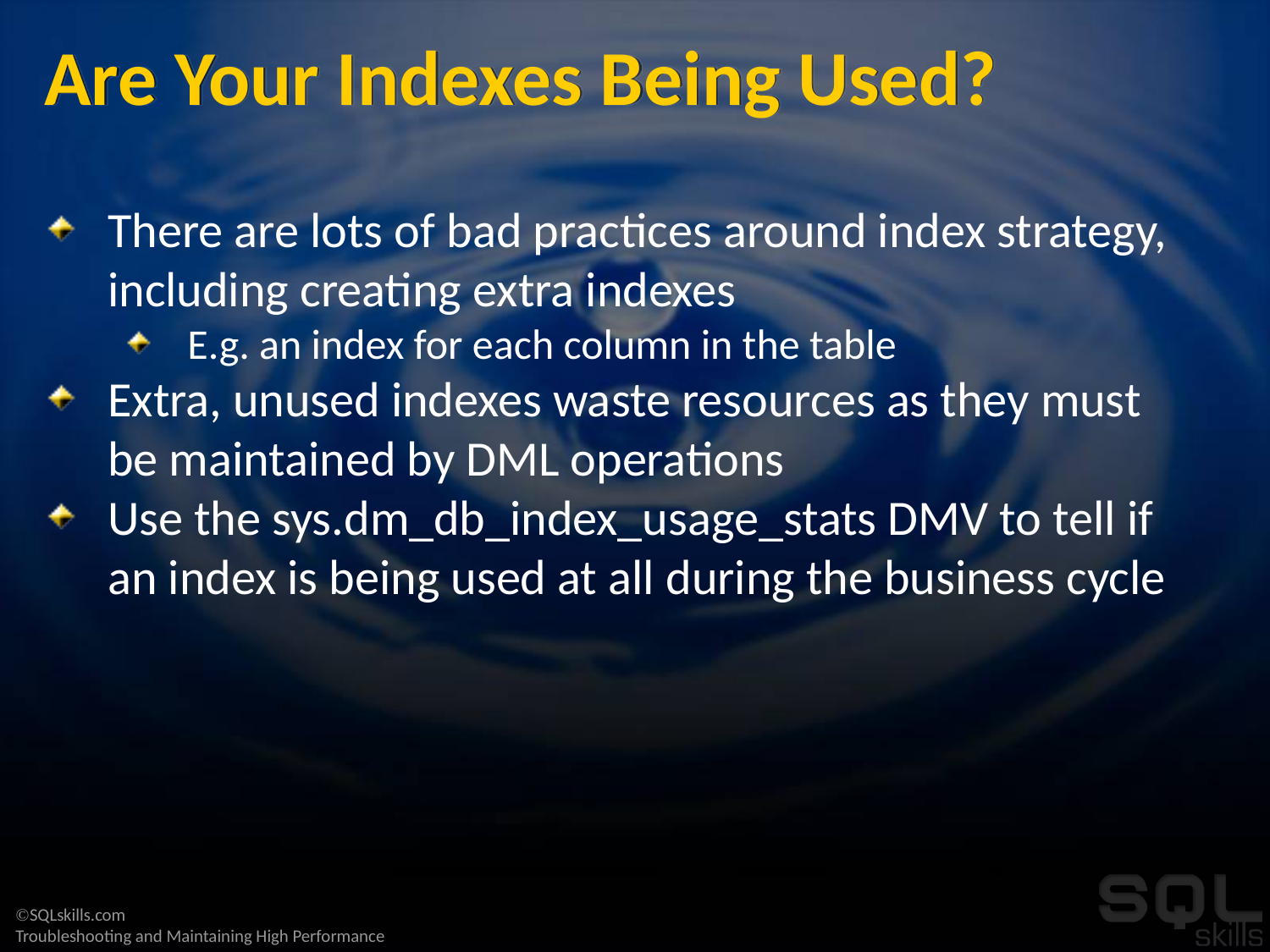

# Are Your Indexes Being Used?
There are lots of bad practices around index strategy, including creating extra indexes
E.g. an index for each column in the table
Extra, unused indexes waste resources as they must be maintained by DML operations
Use the sys.dm_db_index_usage_stats DMV to tell if an index is being used at all during the business cycle